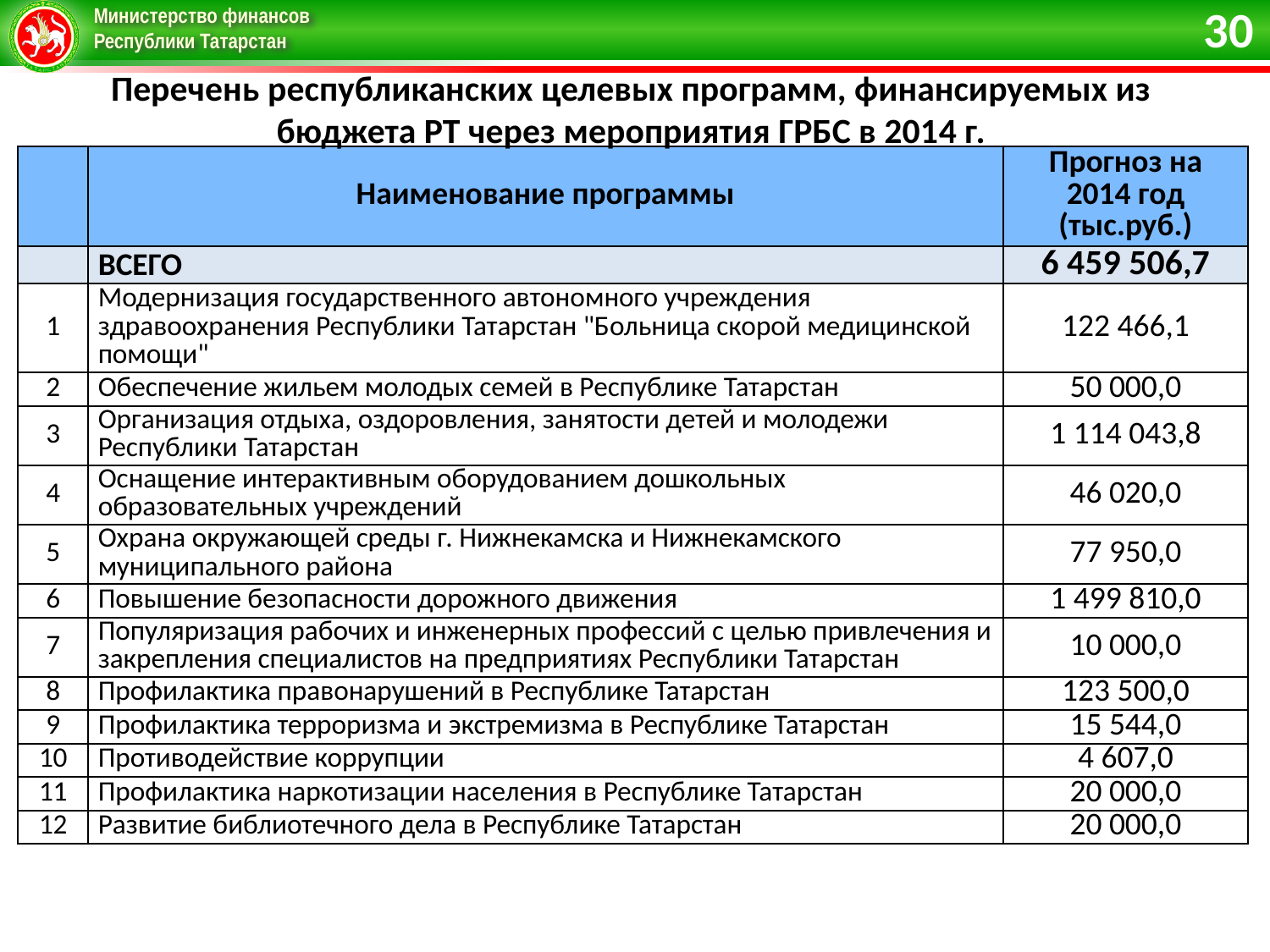

30
Перечень республиканских целевых программ, финансируемых из
бюджета РТ через мероприятия ГРБС в 2014 г.
|  | Наименование программы | Прогноз на 2014 год (тыс.руб.) |
| --- | --- | --- |
|  | ВСЕГО | 6 459 506,7 |
| 1 | Модернизация государственного автономного учреждения здравоохранения Республики Татарстан "Больница скорой медицинской помощи" | 122 466,1 |
| 2 | Обеспечение жильем молодых семей в Республике Татарстан | 50 000,0 |
| 3 | Организация отдыха, оздоровления, занятости детей и молодежи Республики Татарстан | 1 114 043,8 |
| 4 | Оснащение интерактивным оборудованием дошкольных образовательных учреждений | 46 020,0 |
| 5 | Охрана окружающей среды г. Нижнекамска и Нижнекамского муниципального района | 77 950,0 |
| 6 | Повышение безопасности дорожного движения | 1 499 810,0 |
| 7 | Популяризация рабочих и инженерных профессий с целью привлечения и закрепления специалистов на предприятиях Республики Татарстан | 10 000,0 |
| 8 | Профилактика правонарушений в Республике Татарстан | 123 500,0 |
| 9 | Профилактика терроризма и экстремизма в Республике Татарстан | 15 544,0 |
| 10 | Противодействие коррупции | 4 607,0 |
| 11 | Профилактика наркотизации населения в Республике Татарстан | 20 000,0 |
| 12 | Развитие библиотечного дела в Республике Татарстан | 20 000,0 |